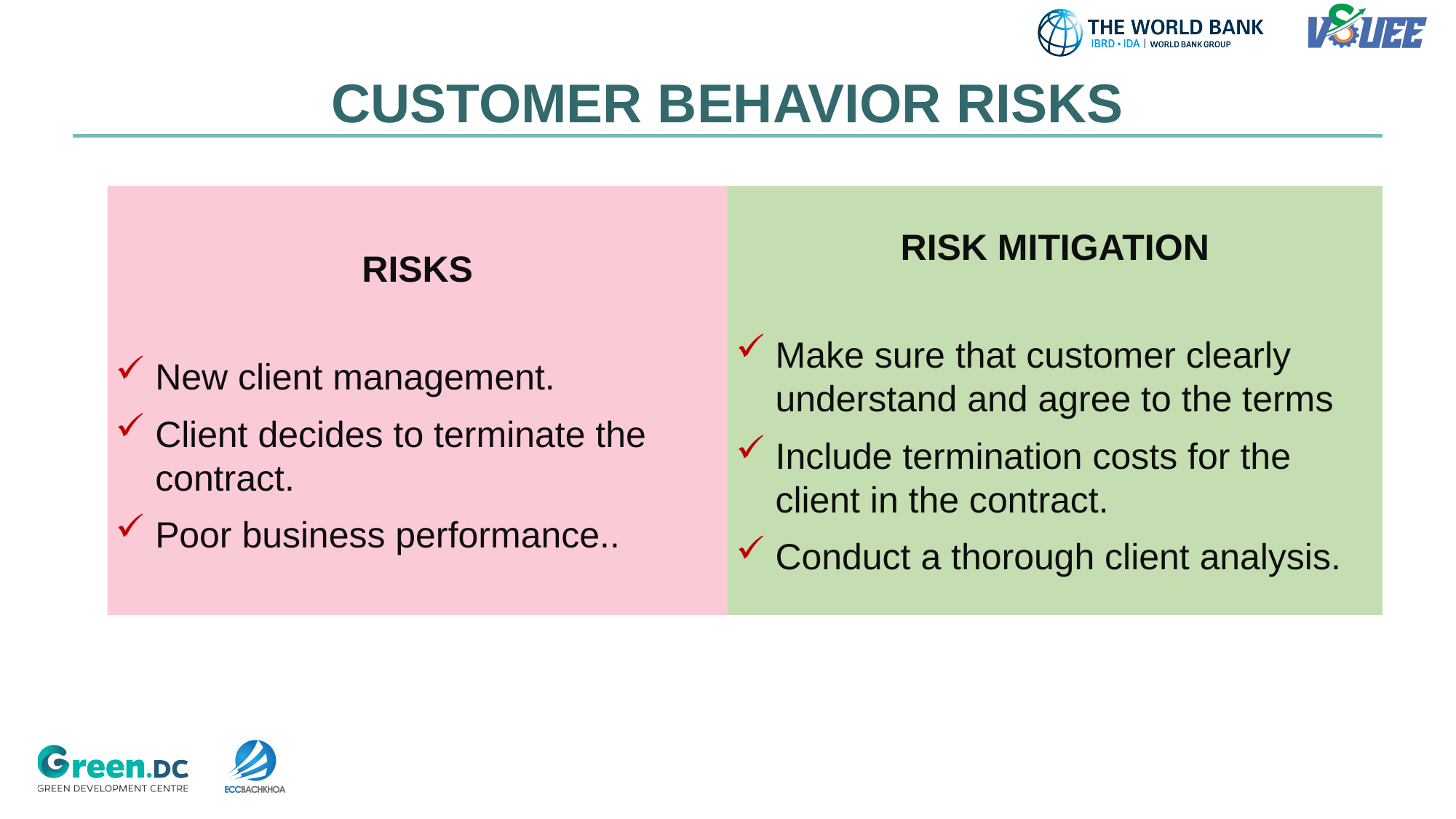

CUSTOMER BEHAVIOR RISKS
RISKS

New client management.
Client decides to terminate the contract.
Poor business performance..
RISK MITIGATION

Make sure that customer clearly understand and agree to the terms
Include termination costs for the client in the contract.
Conduct a thorough client analysis.